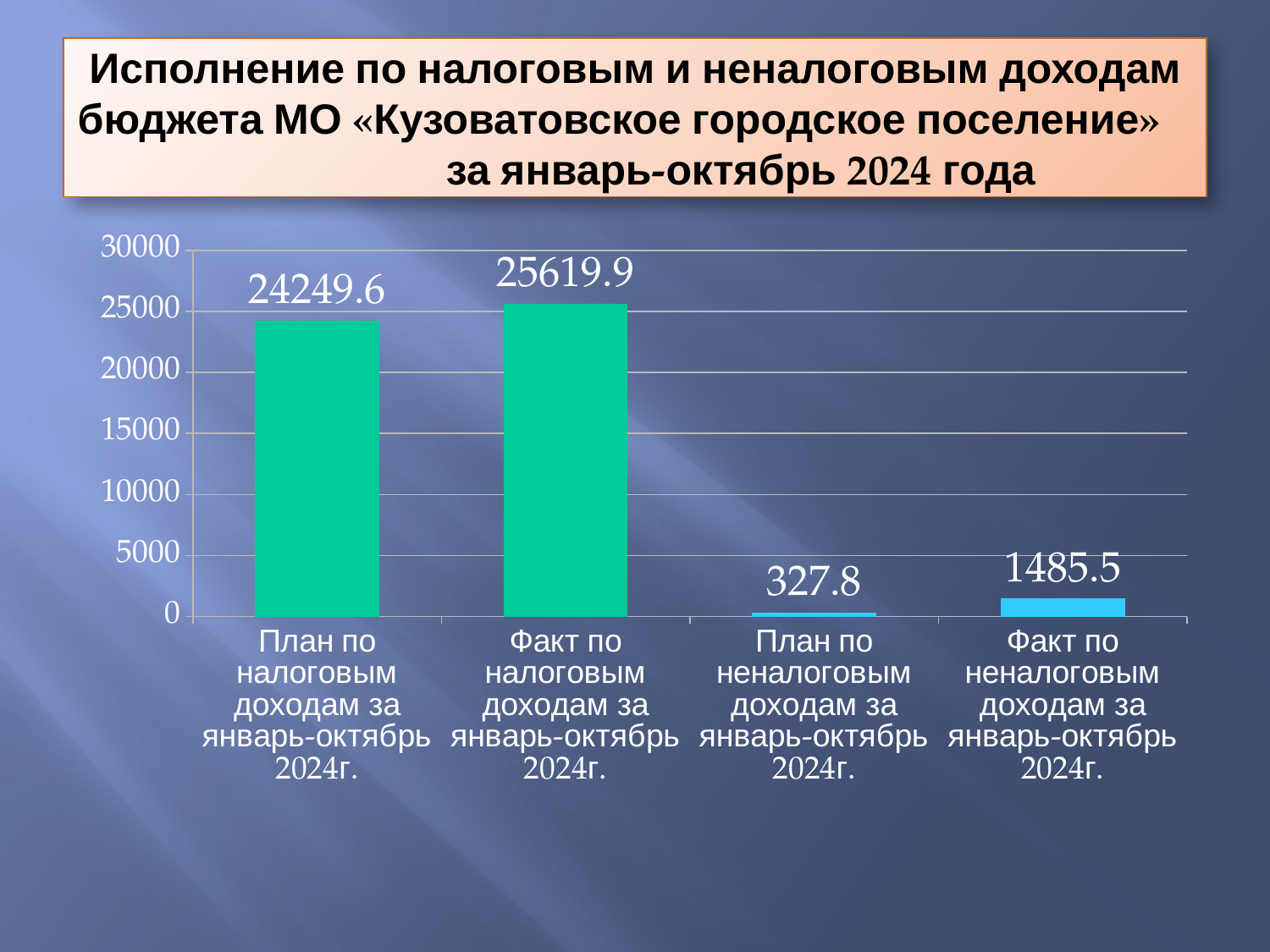

# Исполнение по налоговым и неналоговым доходам бюджета МО «Кузоватовское городское поселение»                        за январь-октябрь 2024 года

### Chart

| Category | Столбец1 |
|---|---|
| План по налоговым доходам за январь-октябрь 2024г. | 24249.6 |
| Факт по налоговым доходам за январь-октябрь 2024г. | 25619.9 |
| План по неналоговым доходам за январь-октябрь 2024г. | 327.8 |
| Факт по неналоговым доходам за январь-октябрь 2024г. | 1485.5 |